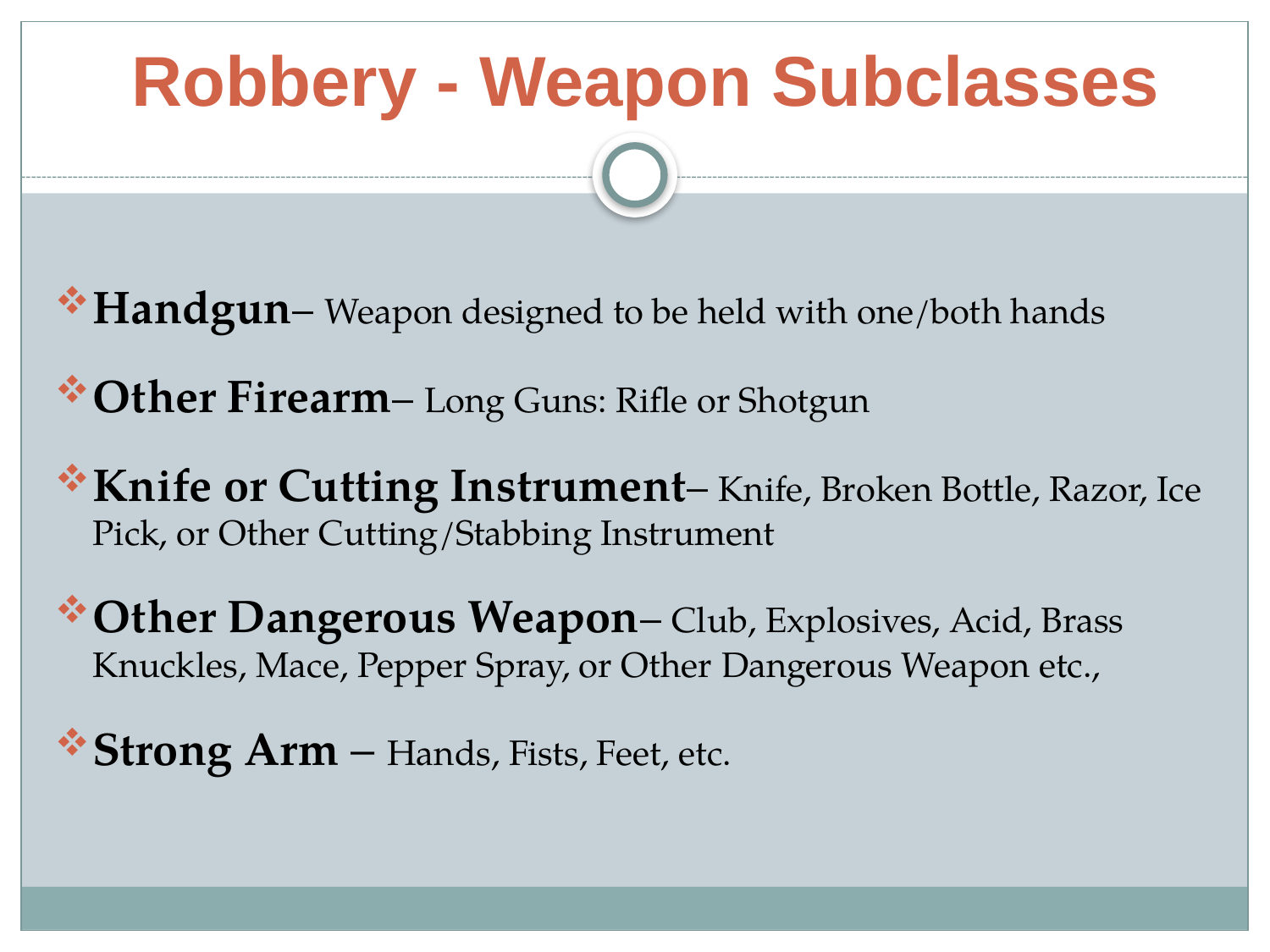

# Robbery - Weapon Subclasses

Handgun– Weapon designed to be held with one/both hands

Other Firearm– Long Guns: Rifle or Shotgun

Knife or Cutting Instrument– Knife, Broken Bottle, Razor, Ice Pick, or Other Cutting/Stabbing Instrument

Other Dangerous Weapon– Club, Explosives, Acid, Brass Knuckles, Mace, Pepper Spray, or Other Dangerous Weapon etc.,

Strong Arm – Hands, Fists, Feet, etc.